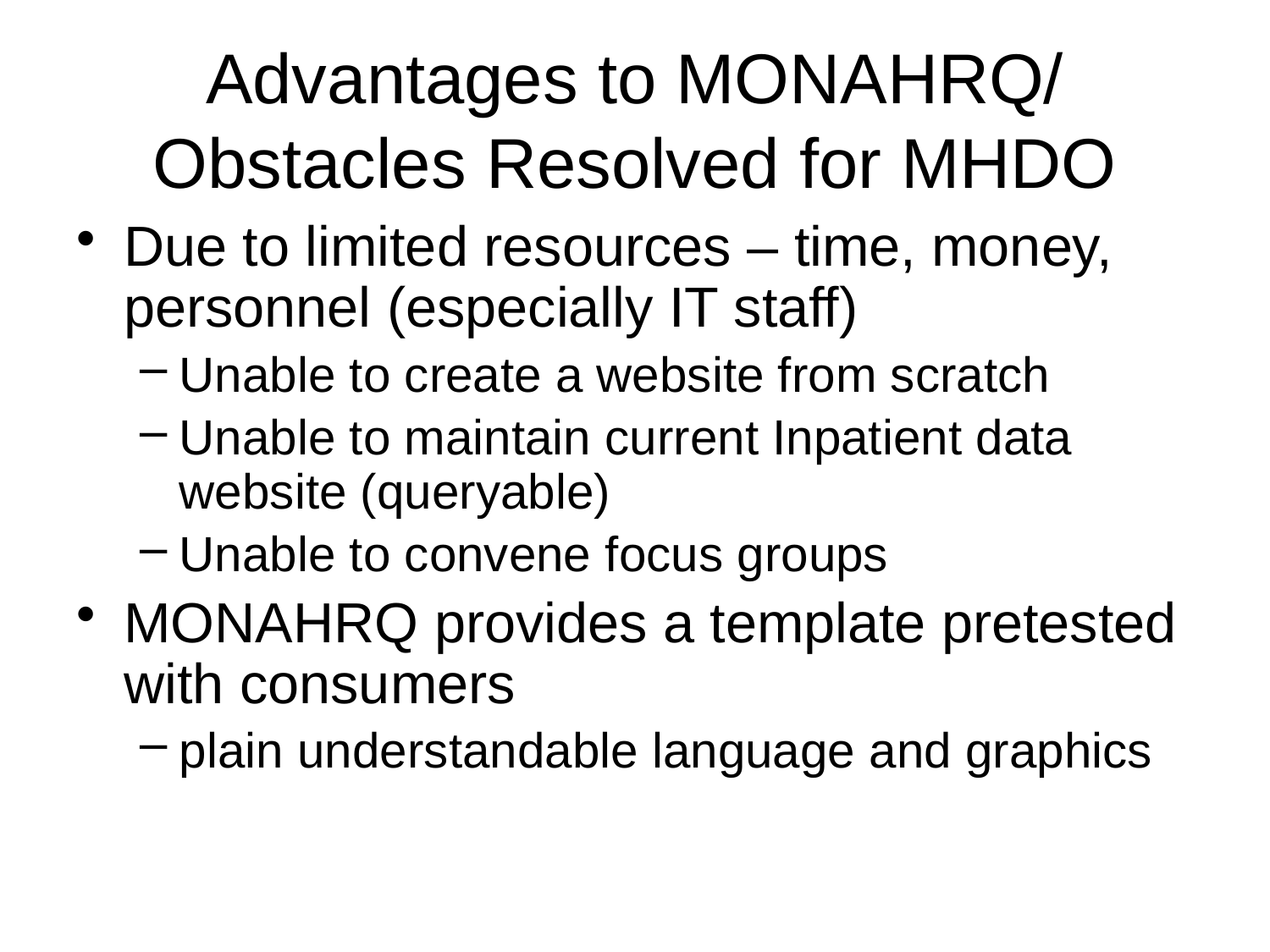

# Advantages to MONAHRQ/ Obstacles Resolved for MHDO
Due to limited resources – time, money, personnel (especially IT staff)
Unable to create a website from scratch
Unable to maintain current Inpatient data website (queryable)
Unable to convene focus groups
MONAHRQ provides a template pretested with consumers
plain understandable language and graphics